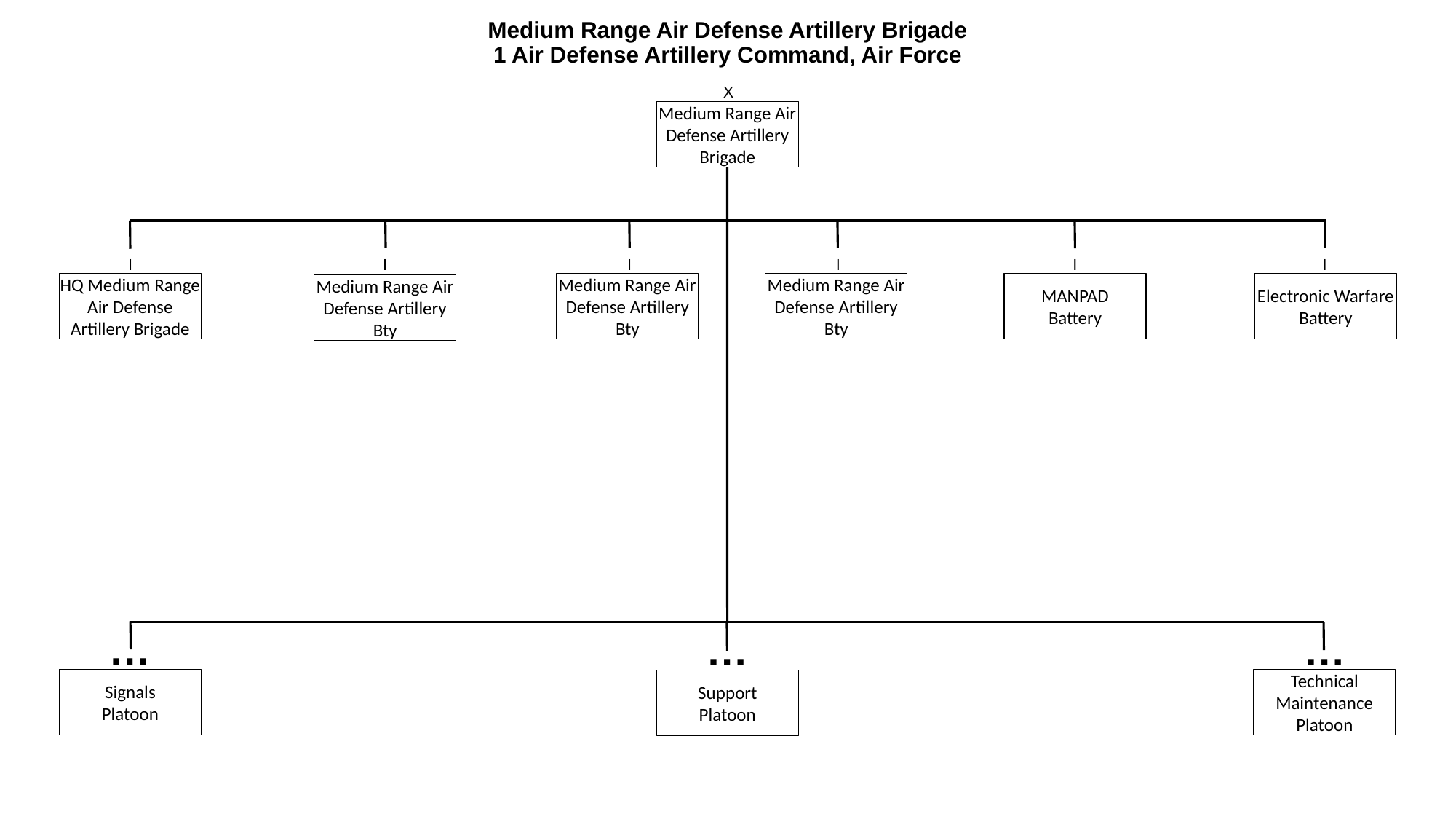

# Medium Range Air Defense Artillery Brigade 1 Air Defense Artillery Command, Air Force
X
Medium Range Air Defense Artillery Brigade
I
I
I
I
I
I
HQ Medium Range Air Defense Artillery Brigade
Medium Range Air Defense Artillery Bty
Medium Range Air Defense Artillery Bty
MANPAD
Battery
Electronic Warfare Battery
Medium Range Air Defense Artillery Bty
…
…
…
Signals
Platoon
Technical Maintenance
Platoon
Support
Platoon